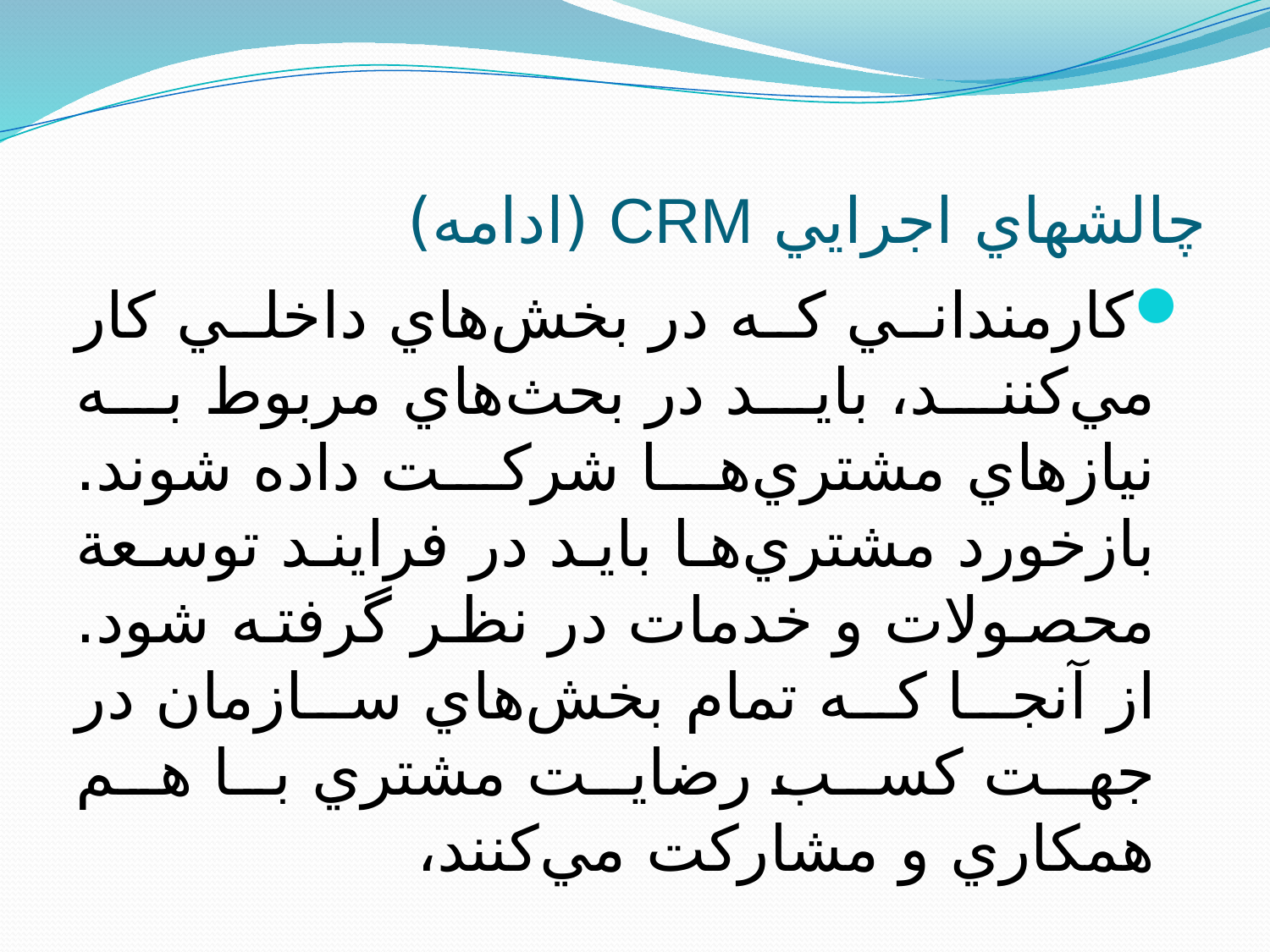

# چالش‏هاي اجرايي CRM (ادامه)
كارمنداني كه در بخش‌هاي داخلي كار مي‌كنند، بايد در بحث‌هاي مربوط به نيازهاي مشتري‌ها شركت داده شوند. بازخورد مشتري‌ها بايد در فرايند توسعة محصولات و خدمات در نظر گرفته شود. از آنجا كه تمام بخش‌هاي سازمان در جهت كسب رضايت مشتري با هم همكاري و مشاركت مي‌كنند،